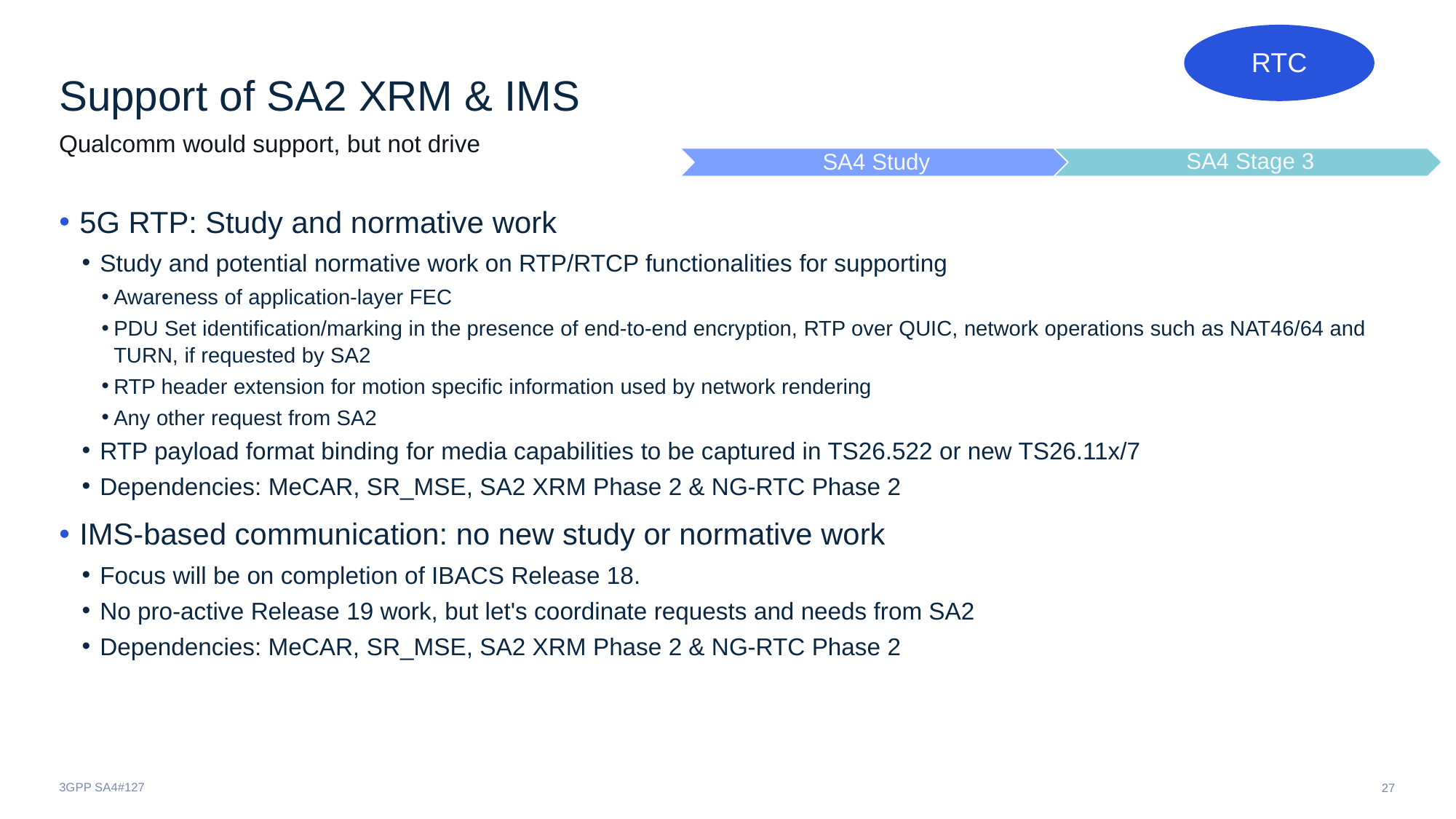

RTC
# Support of SA2 XRM & IMS
Qualcomm would support, but not drive

SA4 Stage 3

SA4 Study
5G RTP: Study and normative work
Study and potential normative work on RTP/RTCP functionalities for supporting
Awareness of application-layer FEC
PDU Set identification/marking in the presence of end-to-end encryption, RTP over QUIC, network operations such as NAT46/64 and TURN, if requested by SA2
RTP header extension for motion specific information used by network rendering
Any other request from SA2
RTP payload format binding for media capabilities to be captured in TS26.522 or new TS26.11x/7
Dependencies: MeCAR, SR_MSE, SA2 XRM Phase 2 & NG-RTC Phase 2
IMS-based communication: no new study or normative work
Focus will be on completion of IBACS Release 18.
No pro-active Release 19 work, but let's coordinate requests and needs from SA2
Dependencies: MeCAR, SR_MSE, SA2 XRM Phase 2 & NG-RTC Phase 2

3GPP SA4#127